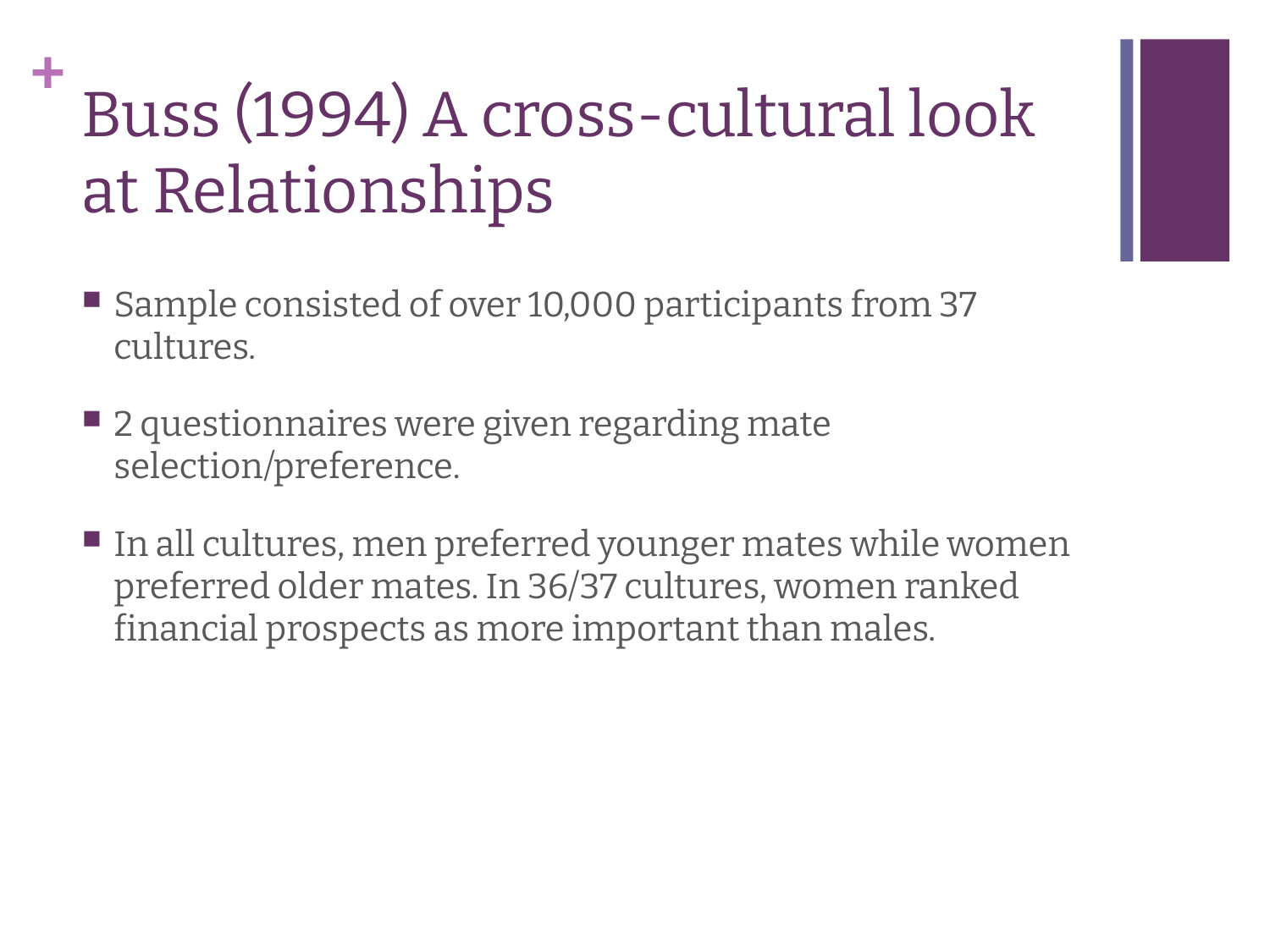

# Buss (1994) A cross-cultural look at Relationships
Sample consisted of over 10,000 participants from 37 cultures.
2 questionnaires were given regarding mate selection/preference.
In all cultures, men preferred younger mates while women preferred older mates. In 36/37 cultures, women ranked financial prospects as more important than males.